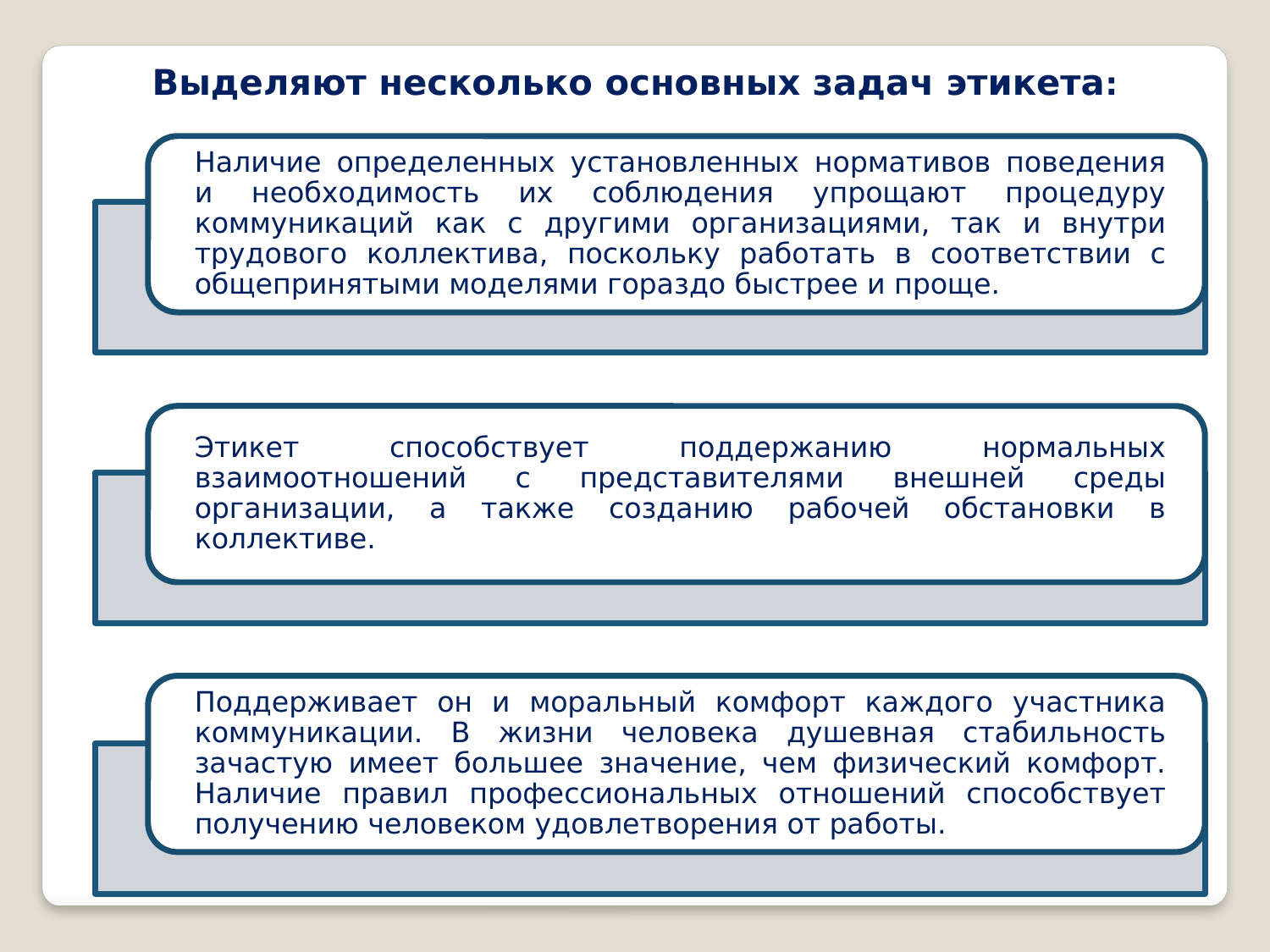

Выделяют несколько основных задач этикета:
Наличие определенных установленных нормативов поведения и необходимость их соблюдения упрощают процедуру коммуникаций как с другими организациями, так и внутри трудового коллектива, поскольку работать в соответствии с общепринятыми моделями гораздо быстрее и проще.
Этикет способствует поддержанию нормальных взаимоотношений с представителями внешней среды организации, а также созданию рабочей обстановки в коллективе.
Поддерживает он и моральный комфорт каждого участника коммуникации. В жизни человека душевная стабильность зачастую имеет большее значение, чем физический комфорт. Наличие правил профессиональных отношений способствует получению человеком удовлетворения от работы.